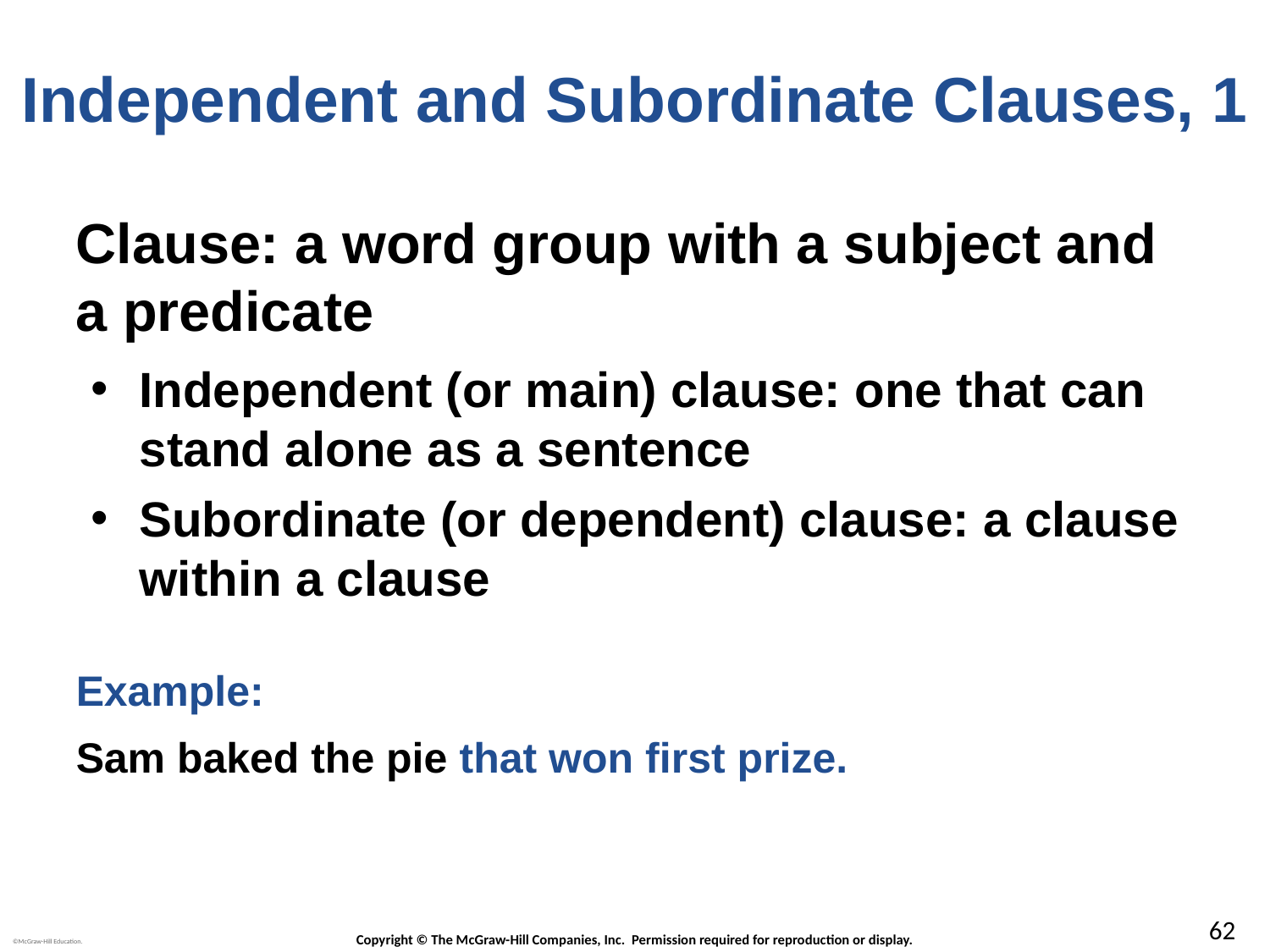

# Independent and Subordinate Clauses, 1
Clause: a word group with a subject and a predicate
Independent (or main) clause: one that can stand alone as a sentence
Subordinate (or dependent) clause: a clause within a clause
Example:
Sam baked the pie that won first prize.